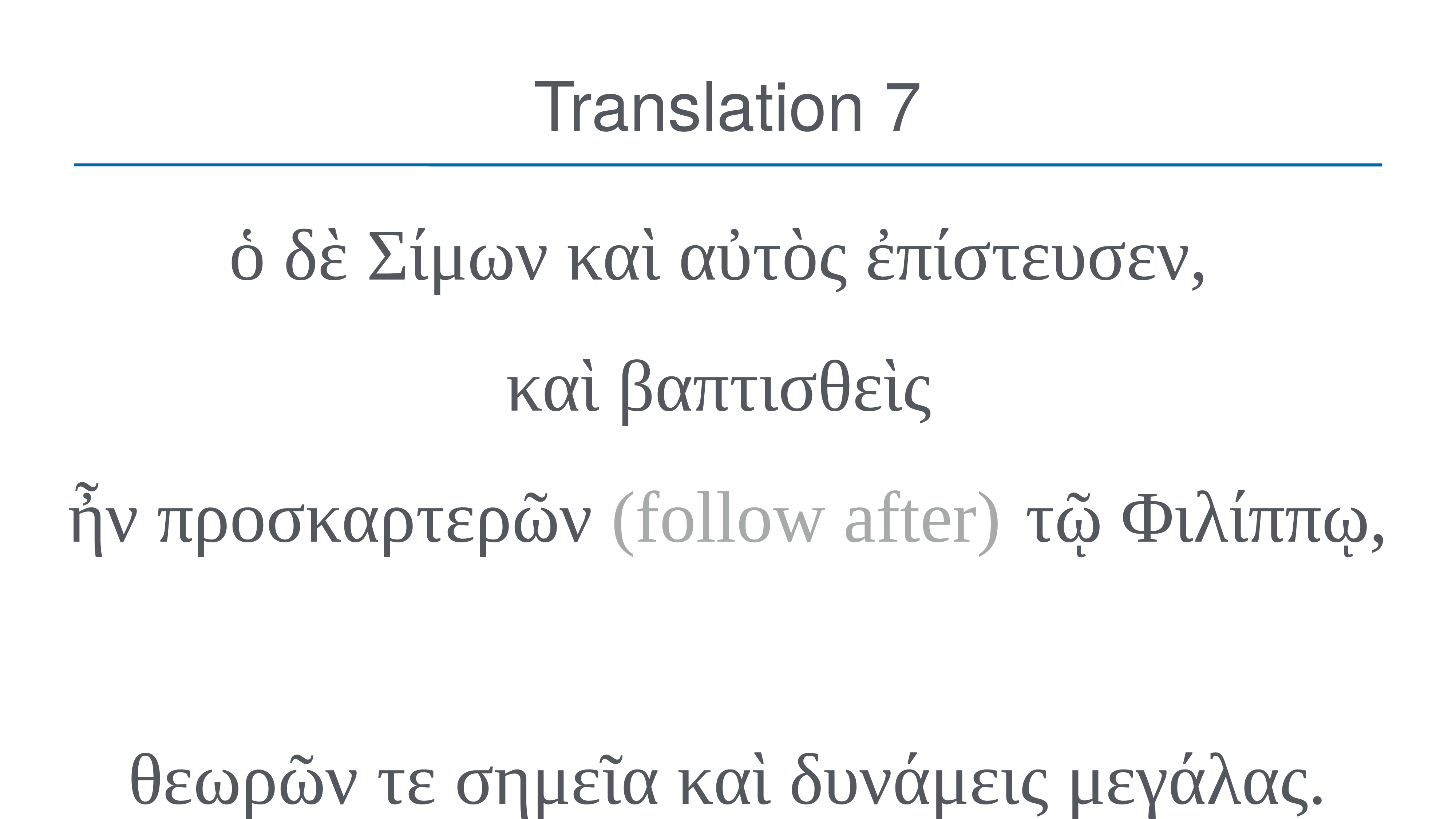

# Translation 7
ὁ δὲ Σίμων καὶ αὐτὸς ἐπίστευσεν,
καὶ βαπτισθεὶς
ἦν προσκαρτερῶν (follow after)  τῷ Φιλίππῳ,
θεωρῶν τε σημεῖα καὶ δυνάμεις μεγάλας.